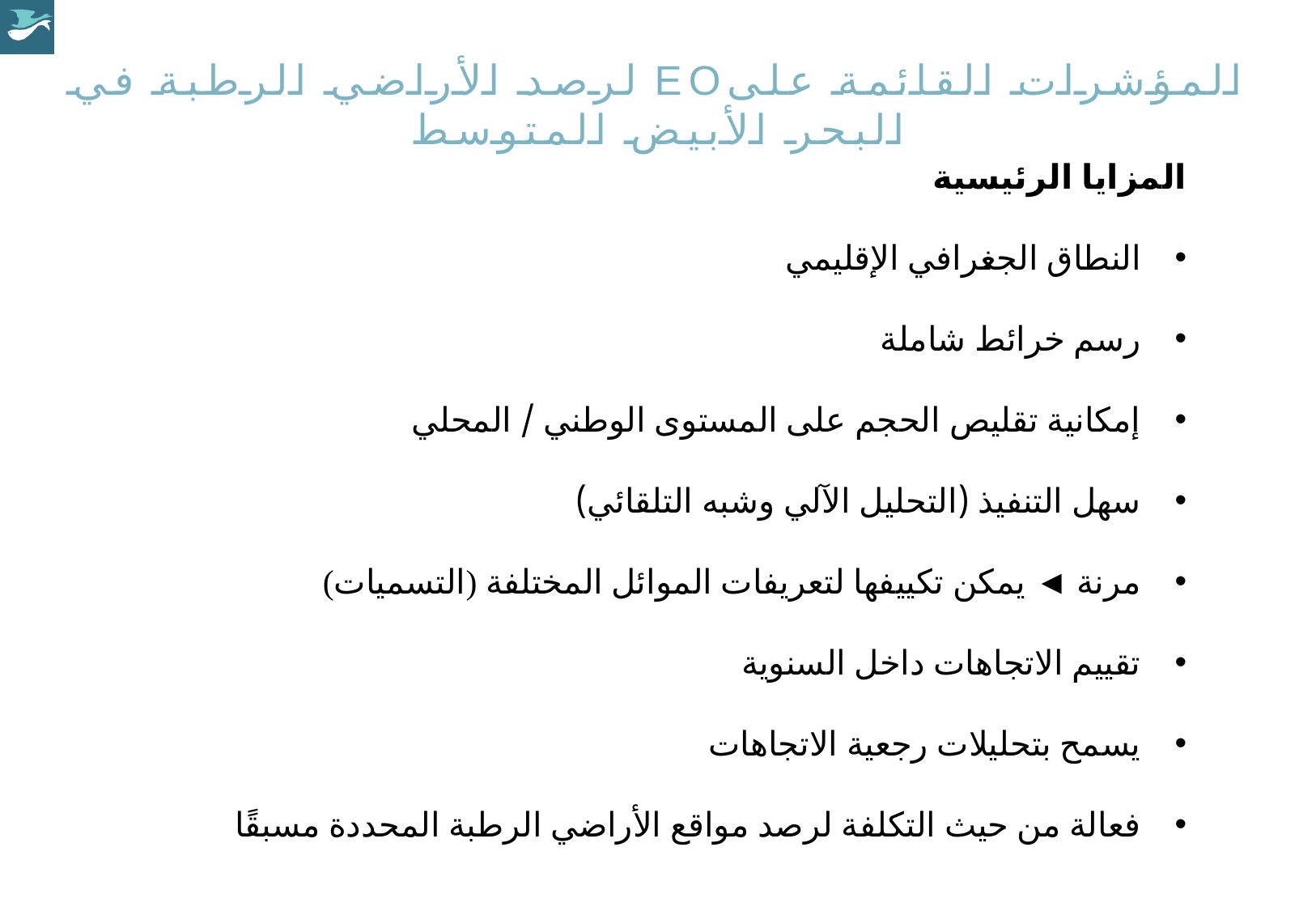

المؤشرات القائمة علىEO لرصد الأراضي الرطبة في البحر الأبيض المتوسط
المزايا الرئيسية

النطاق الجغرافي الإقليمي

رسم خرائط شاملة

إمكانية تقليص الحجم على المستوى الوطني / المحلي

سهل التنفيذ (التحليل الآلي وشبه التلقائي)

مرنة ◄ يمكن تكييفها لتعريفات الموائل المختلفة (التسميات)

تقييم الاتجاهات داخل السنوية

يسمح بتحليلات رجعية الاتجاهات

فعالة من حيث التكلفة لرصد مواقع الأراضي الرطبة المحددة مسبقًا